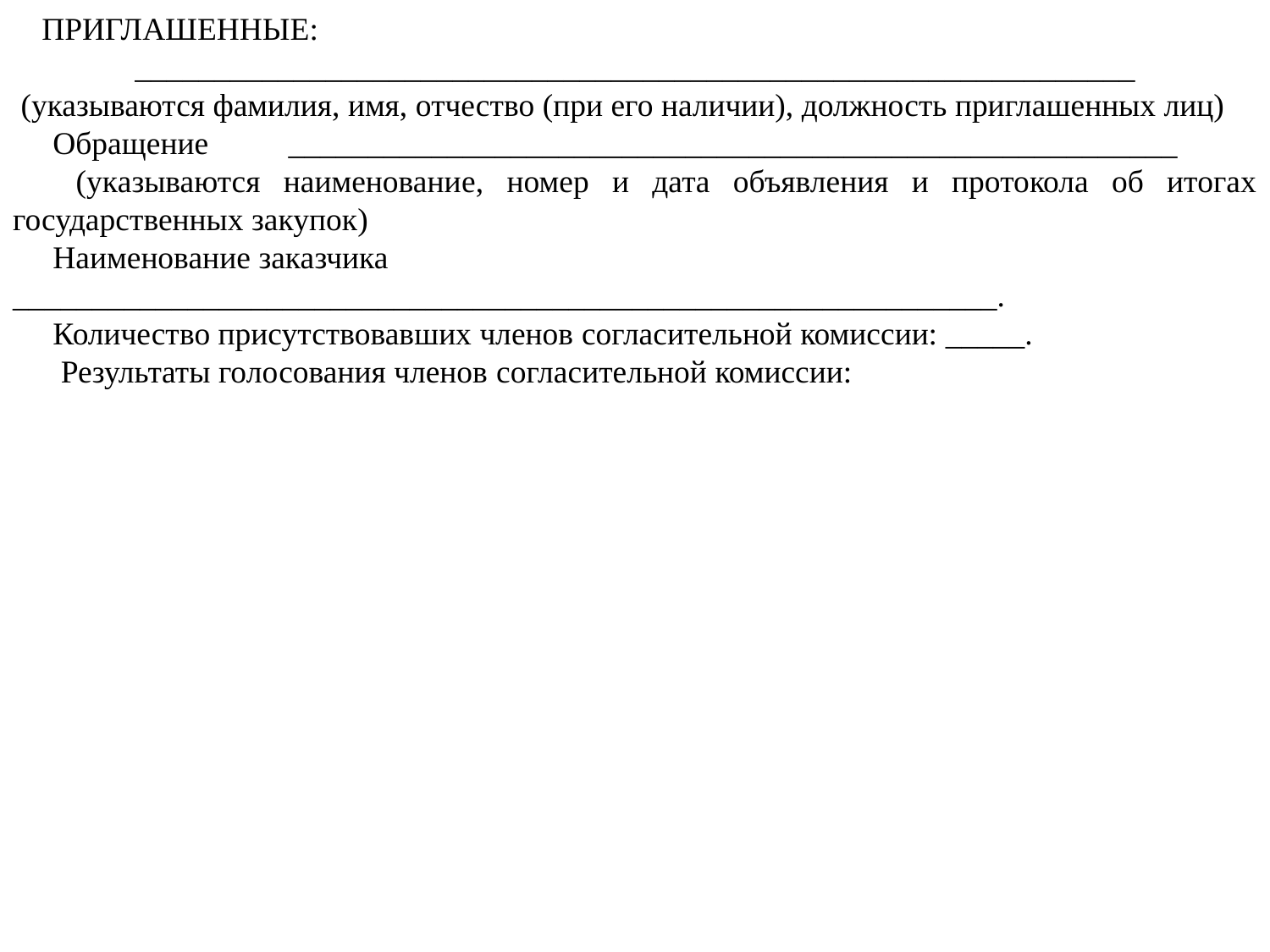

ПРИГЛАШЕННЫЕ:
 _______________________________________________________________
 (указываются фамилия, имя, отчество (при его наличии), должность приглашенных лиц)
     Обращение ________________________________________________________
      (указываются наименование, номер и дата объявления и протокола об итогах государственных закупок)
     Наименование заказчика
______________________________________________________________.
     Количество присутствовавших членов согласительной комиссии: _____.
      Результаты голосования членов согласительной комиссии: